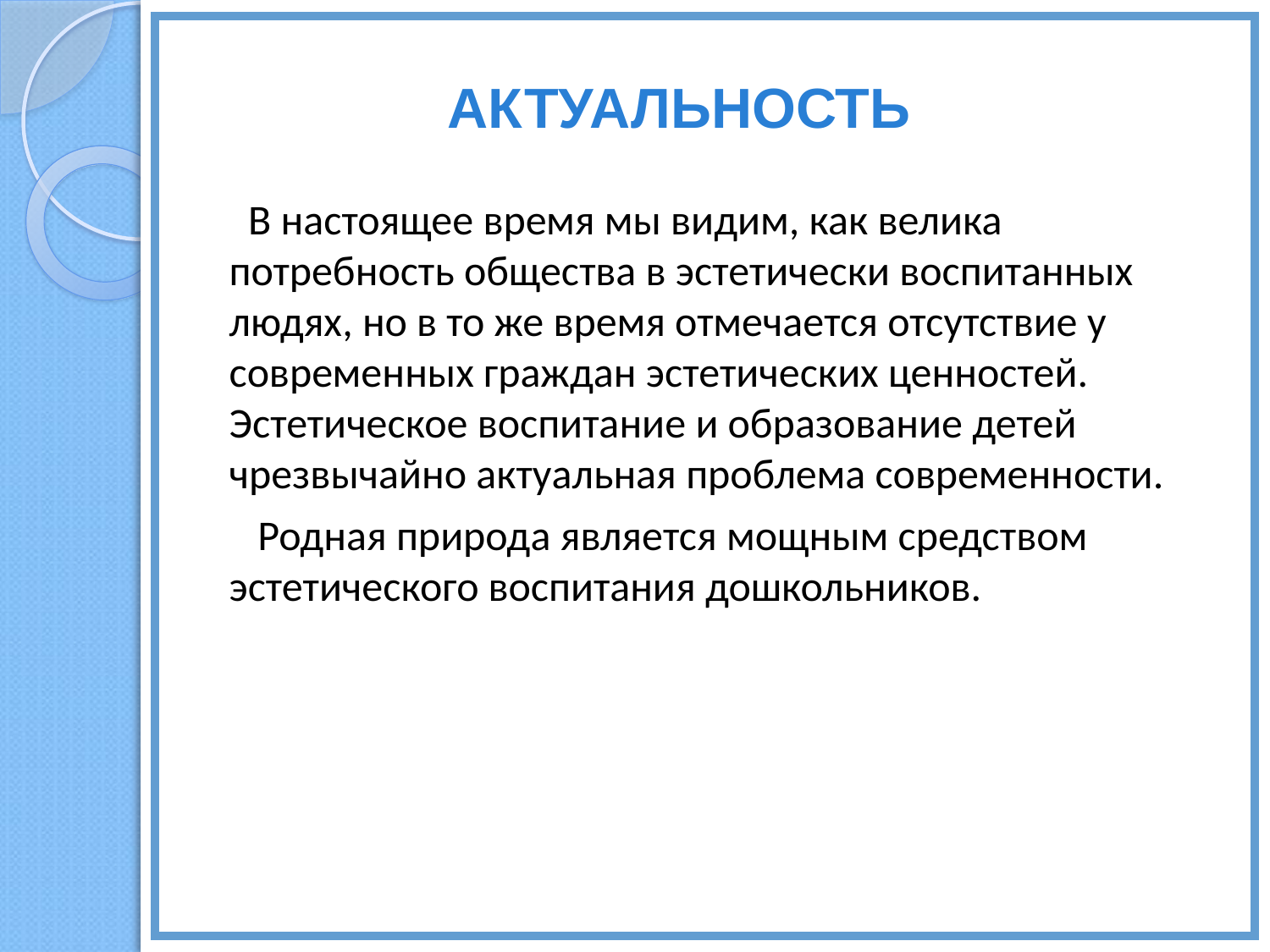

АКТУАЛЬНОСТЬ
  В настоящее время мы видим, как велика потребность общества в эстетически воспитанных людях, но в то же время отмечается отсутствие у современных граждан эстетических ценностей.      Эстетическое воспитание и образование детей чрезвычайно актуальная проблема современности.
   Родная природа является мощным средством эстетического воспитания дошкольников.